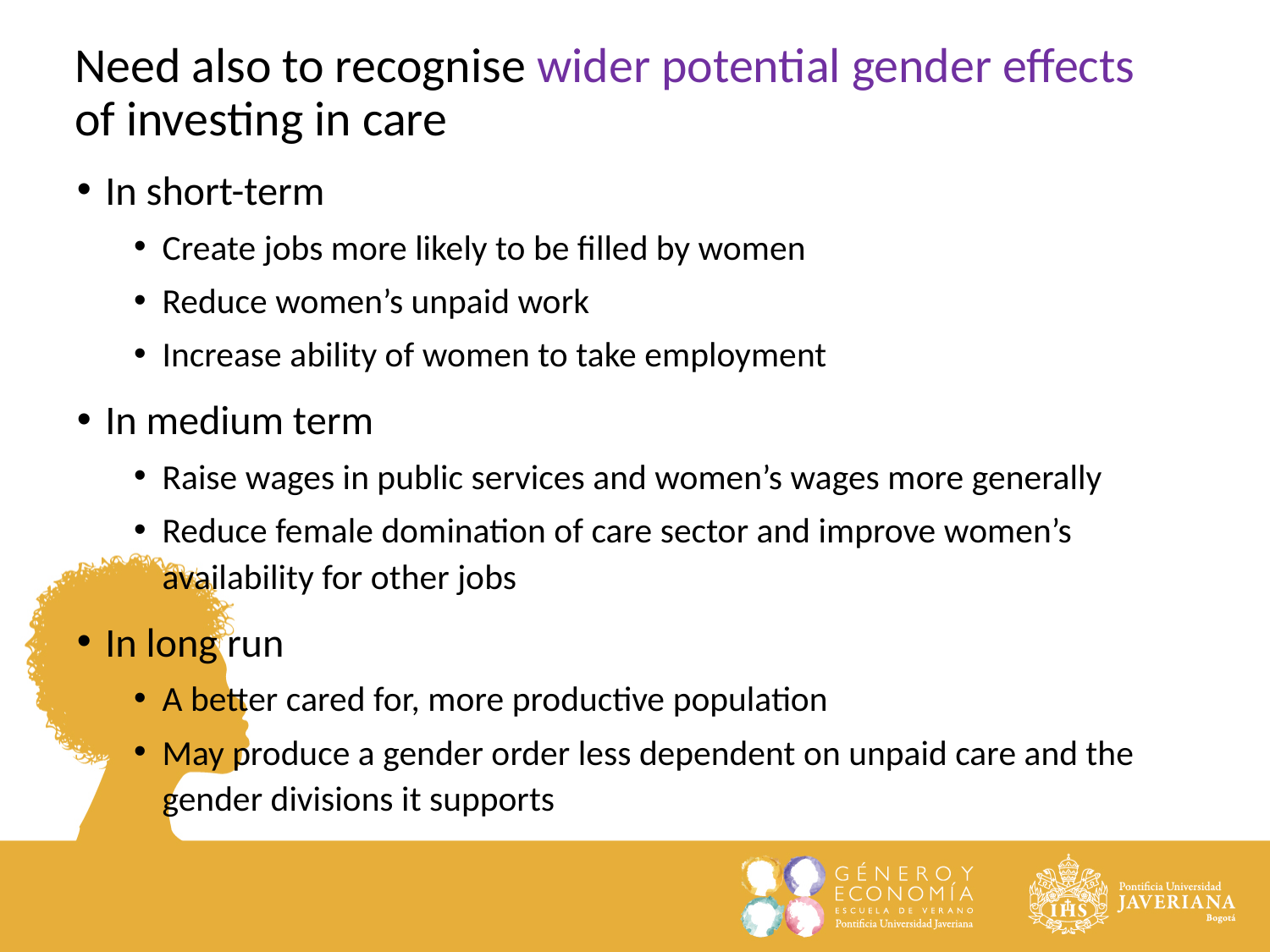

# Need also to recognise wider potential gender effects of investing in care
In short-term
Create jobs more likely to be filled by women
Reduce women’s unpaid work
Increase ability of women to take employment
In medium term
Raise wages in public services and women’s wages more generally
Reduce female domination of care sector and improve women’s availability for other jobs
In long run
A better cared for, more productive population
May produce a gender order less dependent on unpaid care and the gender divisions it supports